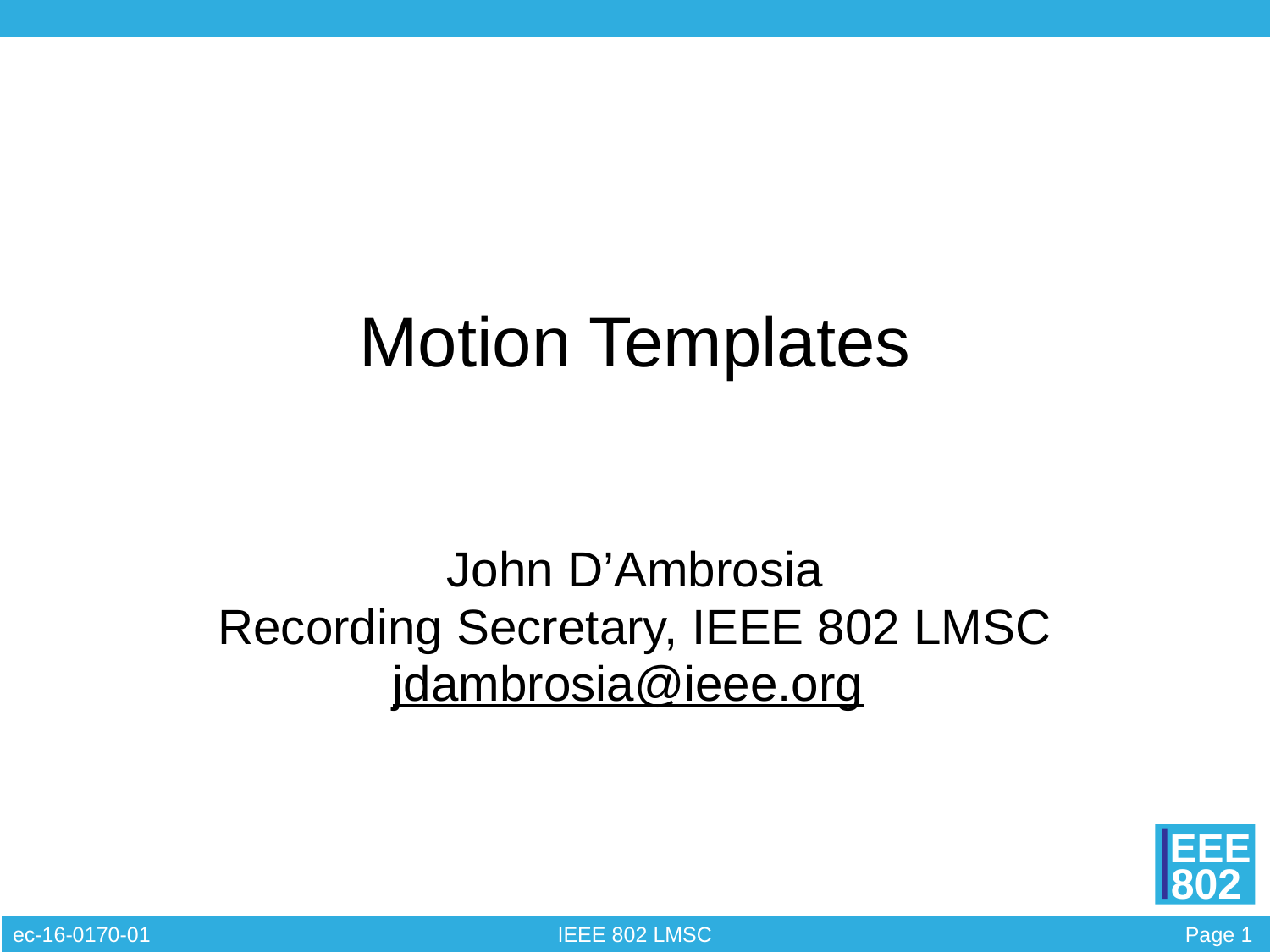

# Motion Templates
John D’Ambrosia
Recording Secretary, IEEE 802 LMSC
jdambrosia@ieee.org